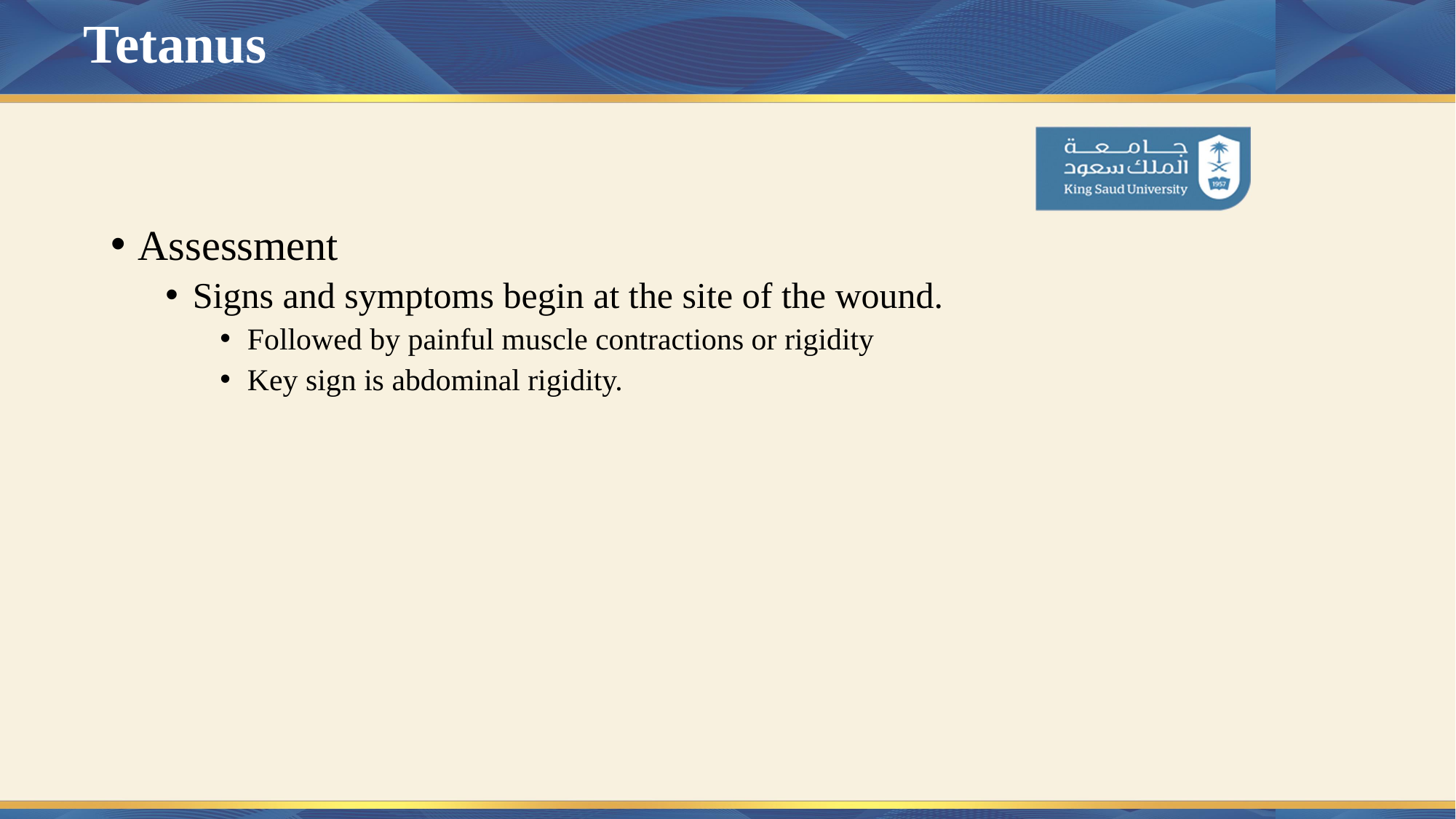

# Tetanus
Assessment
Signs and symptoms begin at the site of the wound.
Followed by painful muscle contractions or rigidity
Key sign is abdominal rigidity.